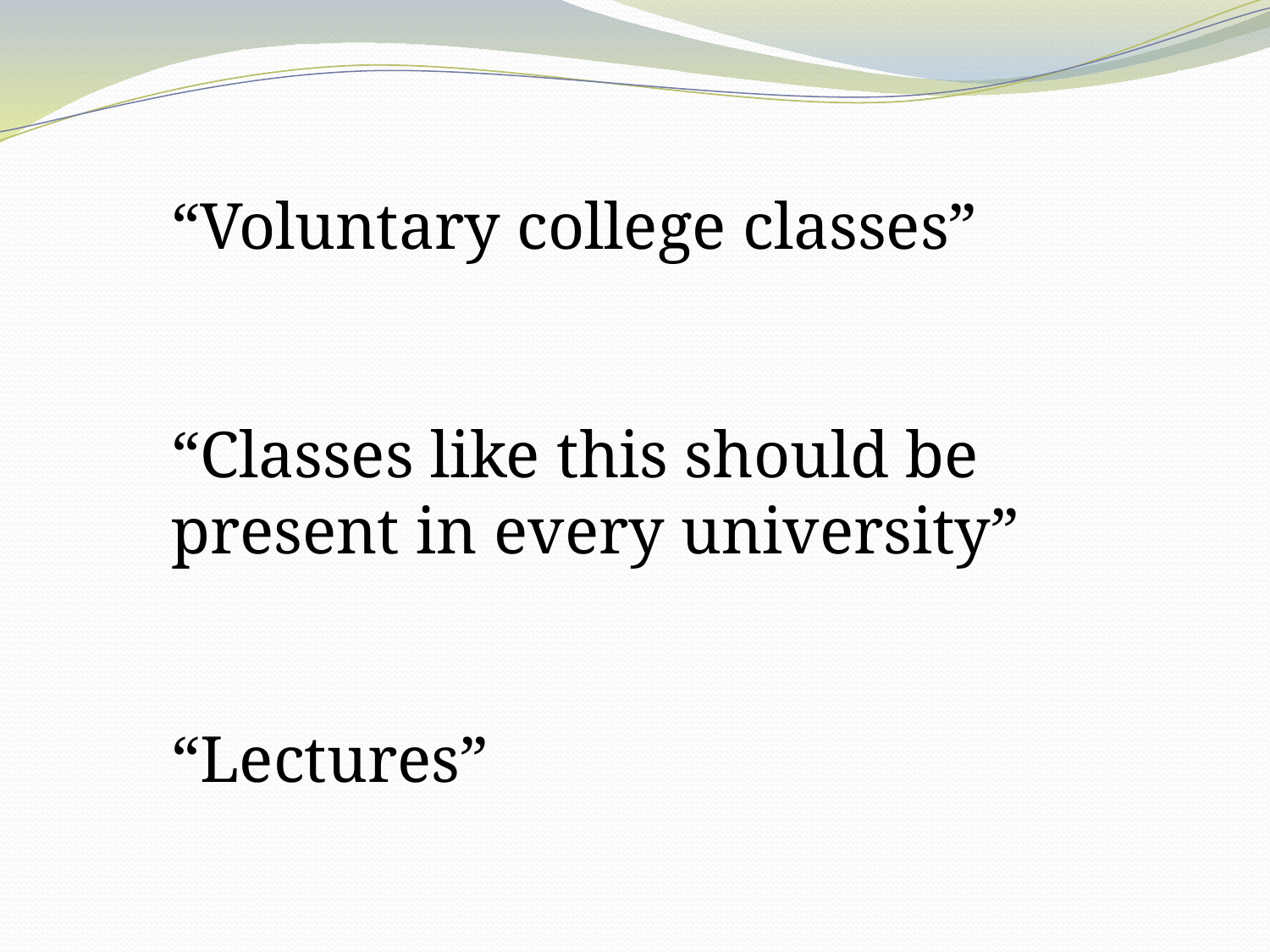

“Voluntary college classes”

“Classes like this should be present in every university”

“Lectures”